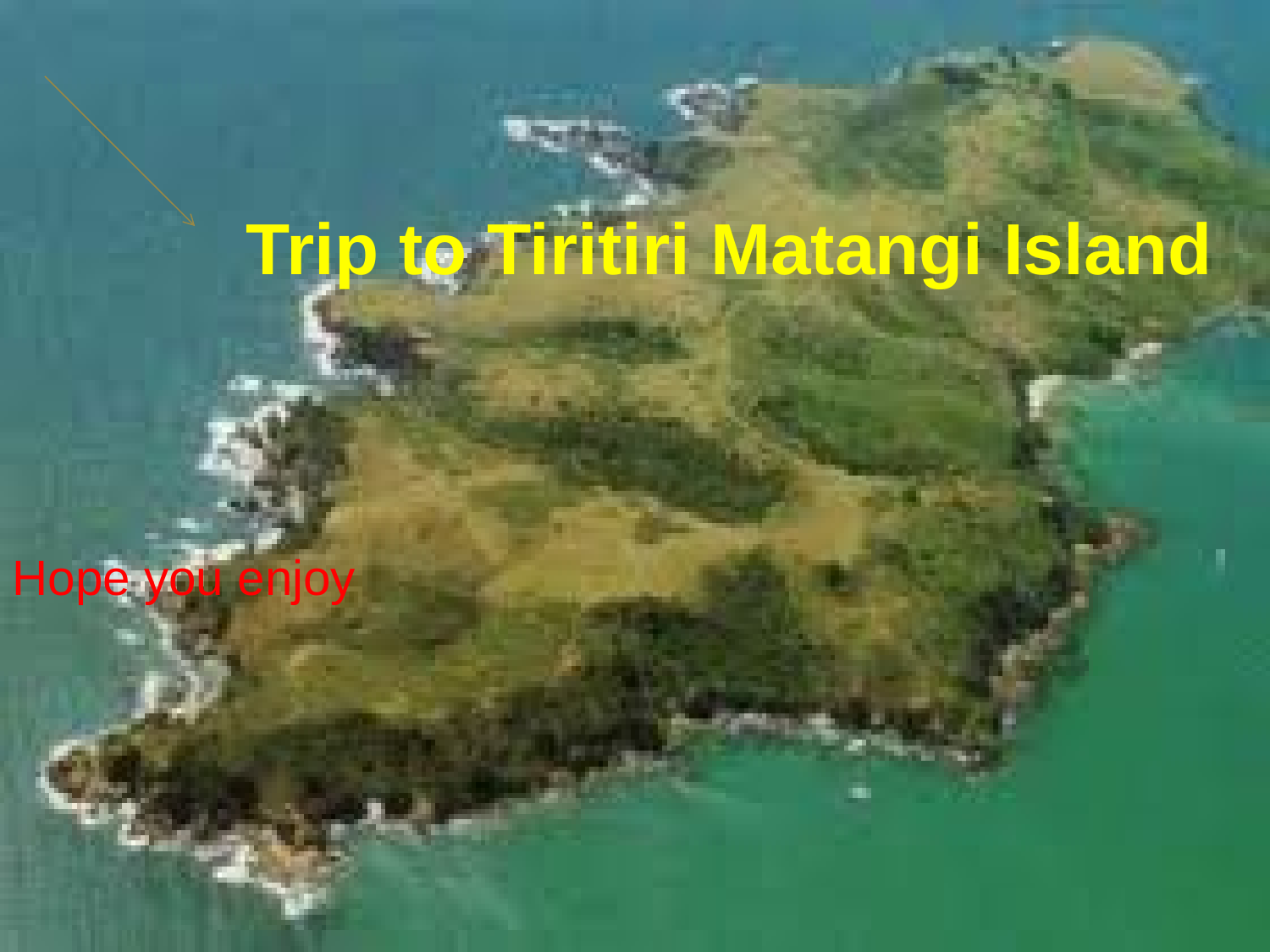

Trip to Tiritiri Matangi Island
Hope you enjoy